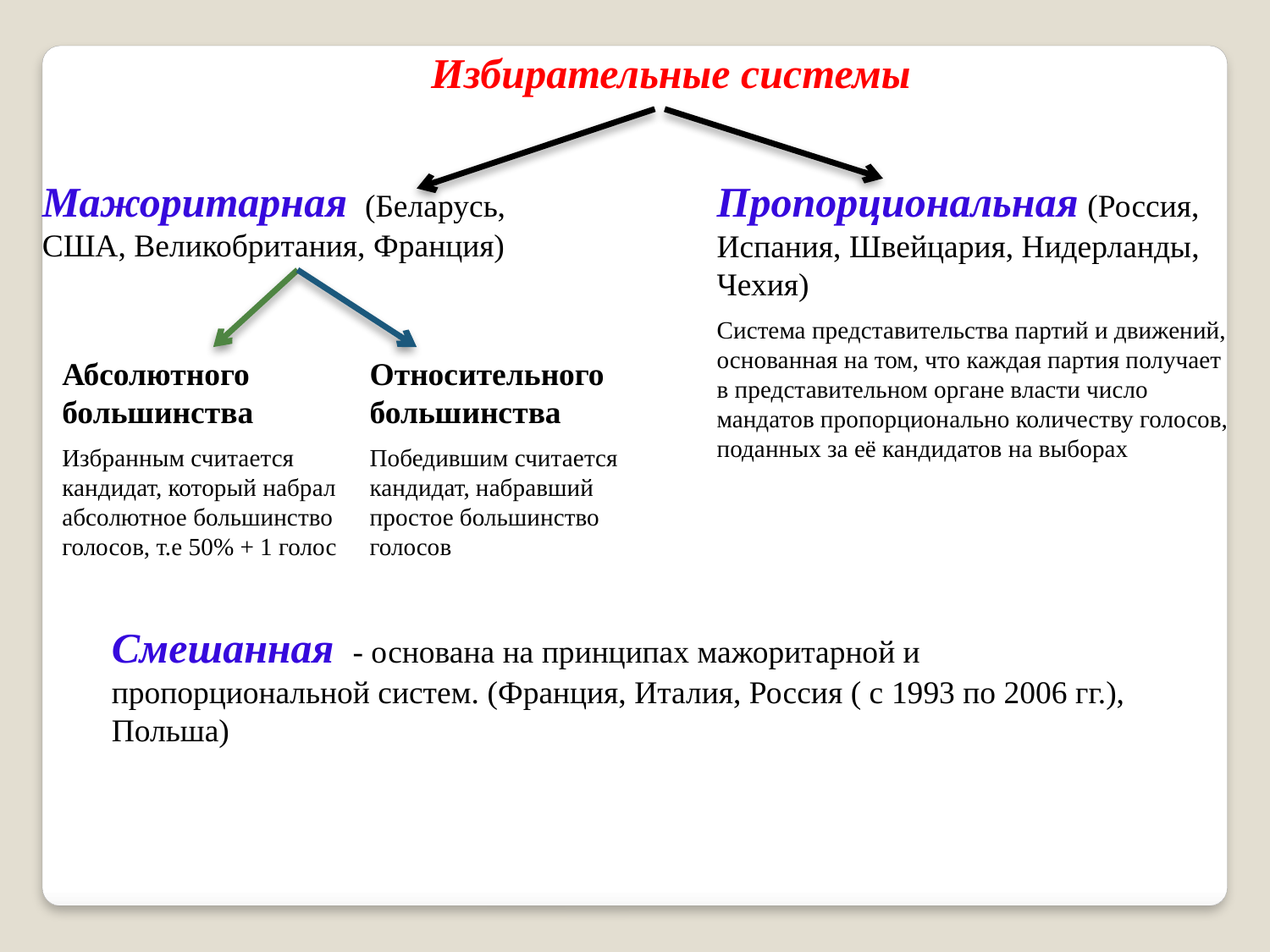

Избирательные системы
Мажоритарная  (Беларусь, США, Великобритания, Франция)
Пропорциональная (Россия, Испания, Швейцария, Нидерланды, Чехия)
Система представительства партий и движений, основанная на том, что каждая партия получает в представительном органе власти число мандатов пропорционально количеству голосов, поданных за её кандидатов на выборах
Абсолютного большинства
Избранным считается кандидат, который набрал абсолютное большинство голосов, т.е 50% + 1 голос
Относительного большинства
Победившим считается кандидат, набравший простое большинство голосов
Смешанная  - основана на принципах мажоритарной и пропорциональной систем. (Франция, Италия, Россия ( с 1993 по 2006 гг.), Польша)